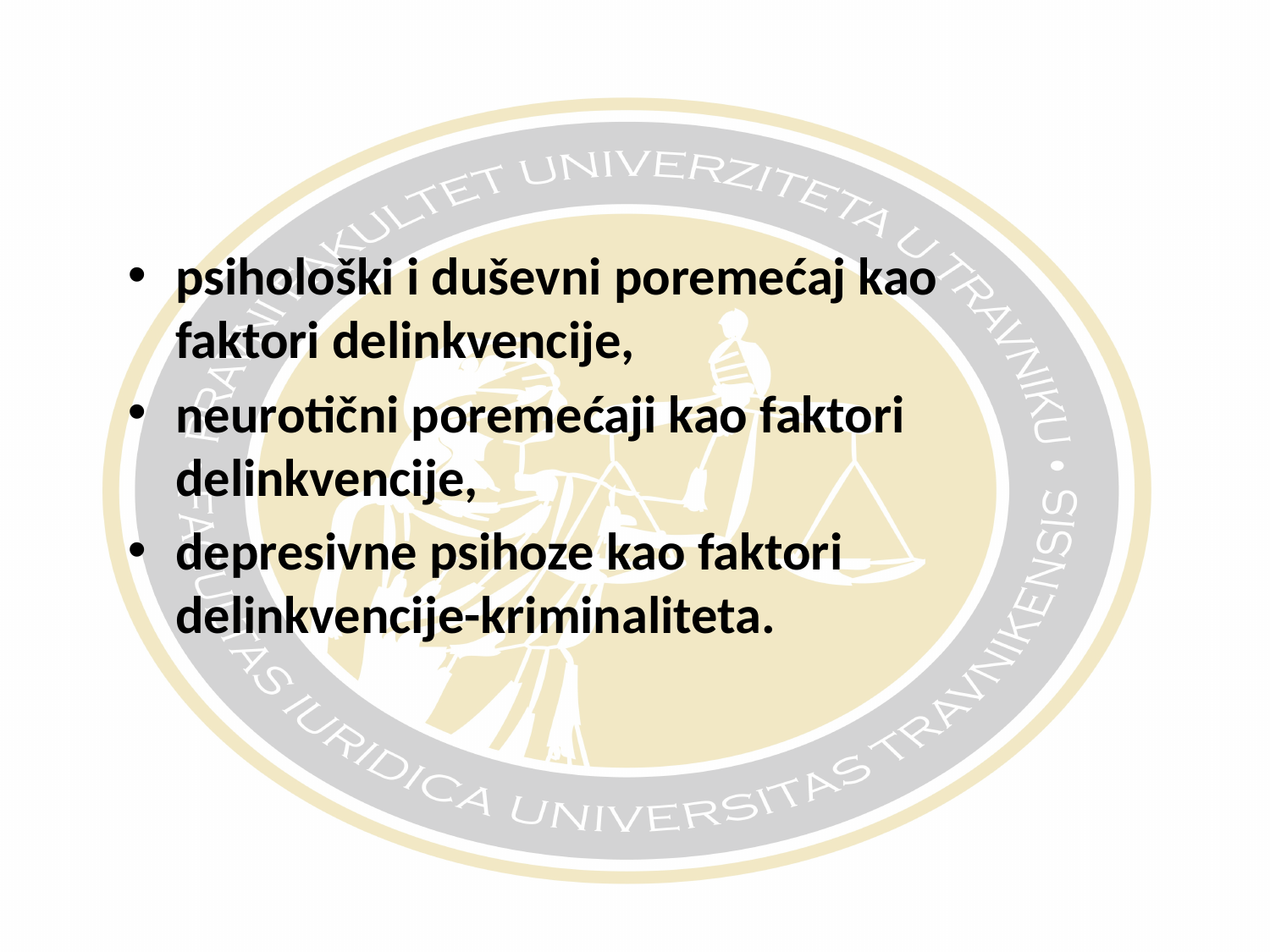

#
psihološki i duševni poremećaj kao faktori delinkvencije,
neurotični poremećaji kao faktori delinkvencije,
depresivne psihoze kao faktori delinkvencije-kriminaliteta.